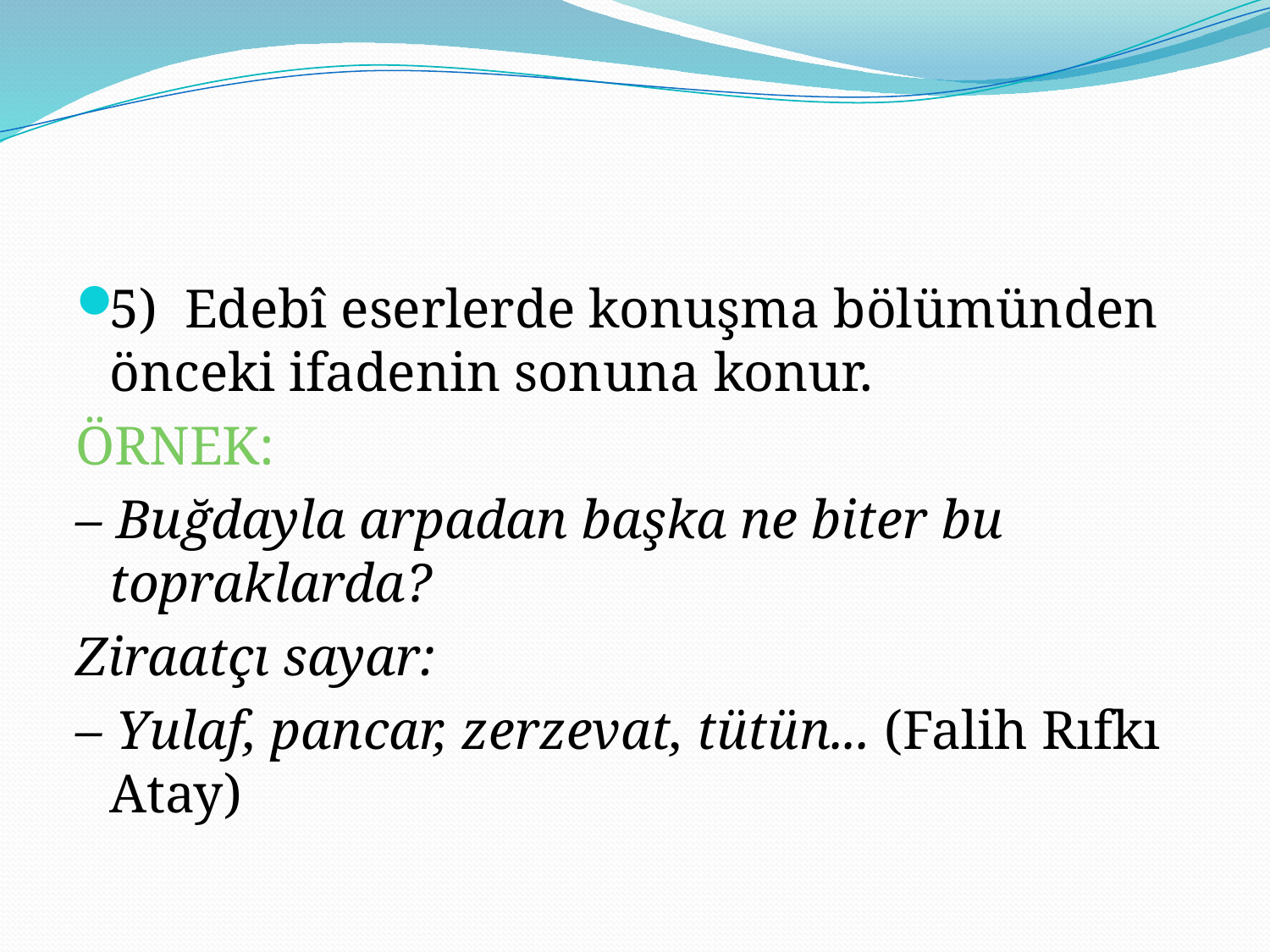

#
5)  Edebî eserlerde konuşma bölümünden önceki ifadenin sonuna konur.
ÖRNEK:
– Buğdayla arpadan başka ne biter bu topraklarda?
Ziraatçı sayar:
– Yulaf, pancar, zerzevat, tütün... (Falih Rıfkı Atay)